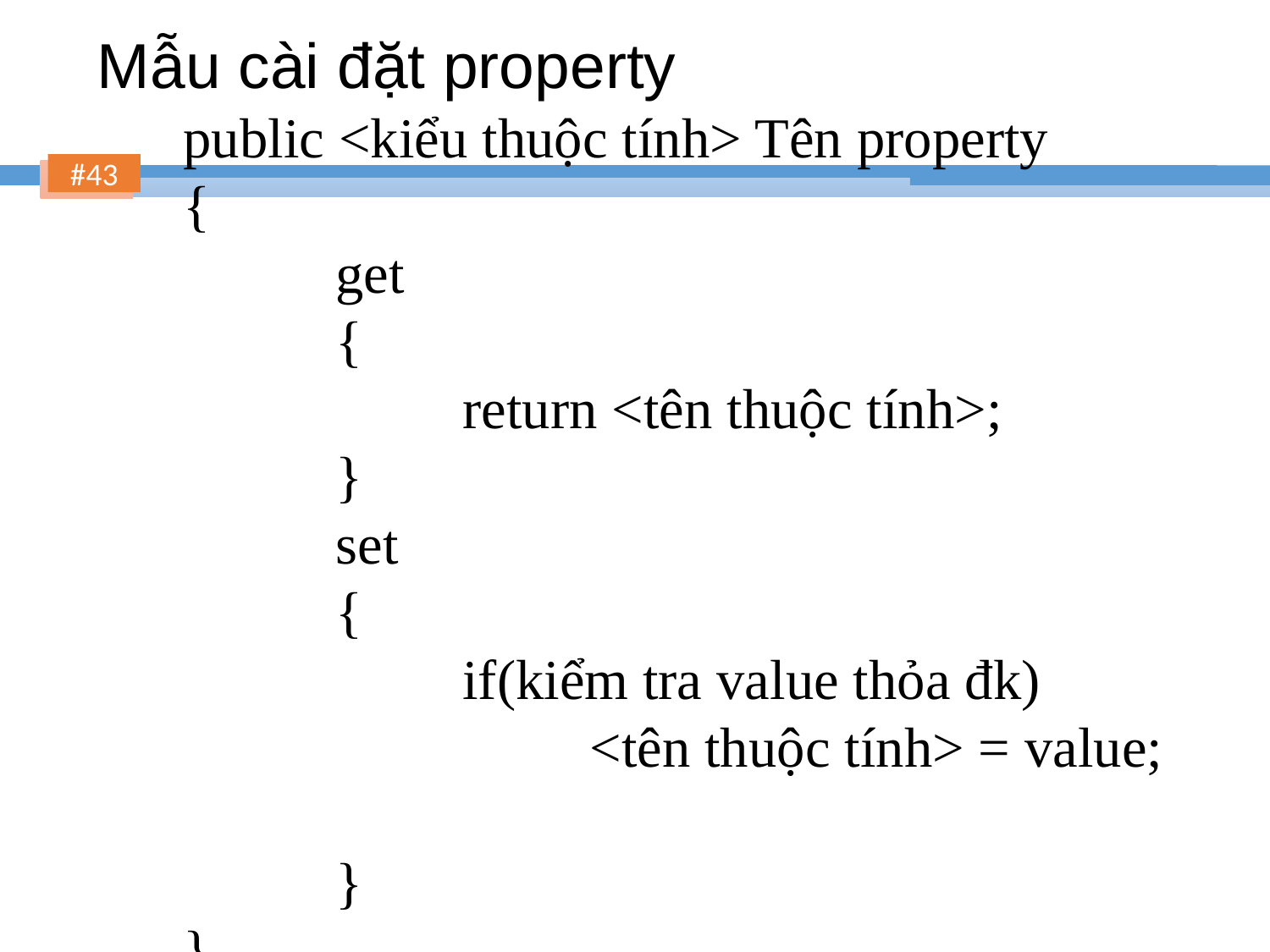

# Mẫu cài đặt property
public <kiểu thuộc tính> Tên property
{
		get
		{
			return <tên thuộc tính>;
		}
		set
		{
			if(kiểm tra value thỏa đk)
				<tên thuộc tính> = value;
		}
}
43